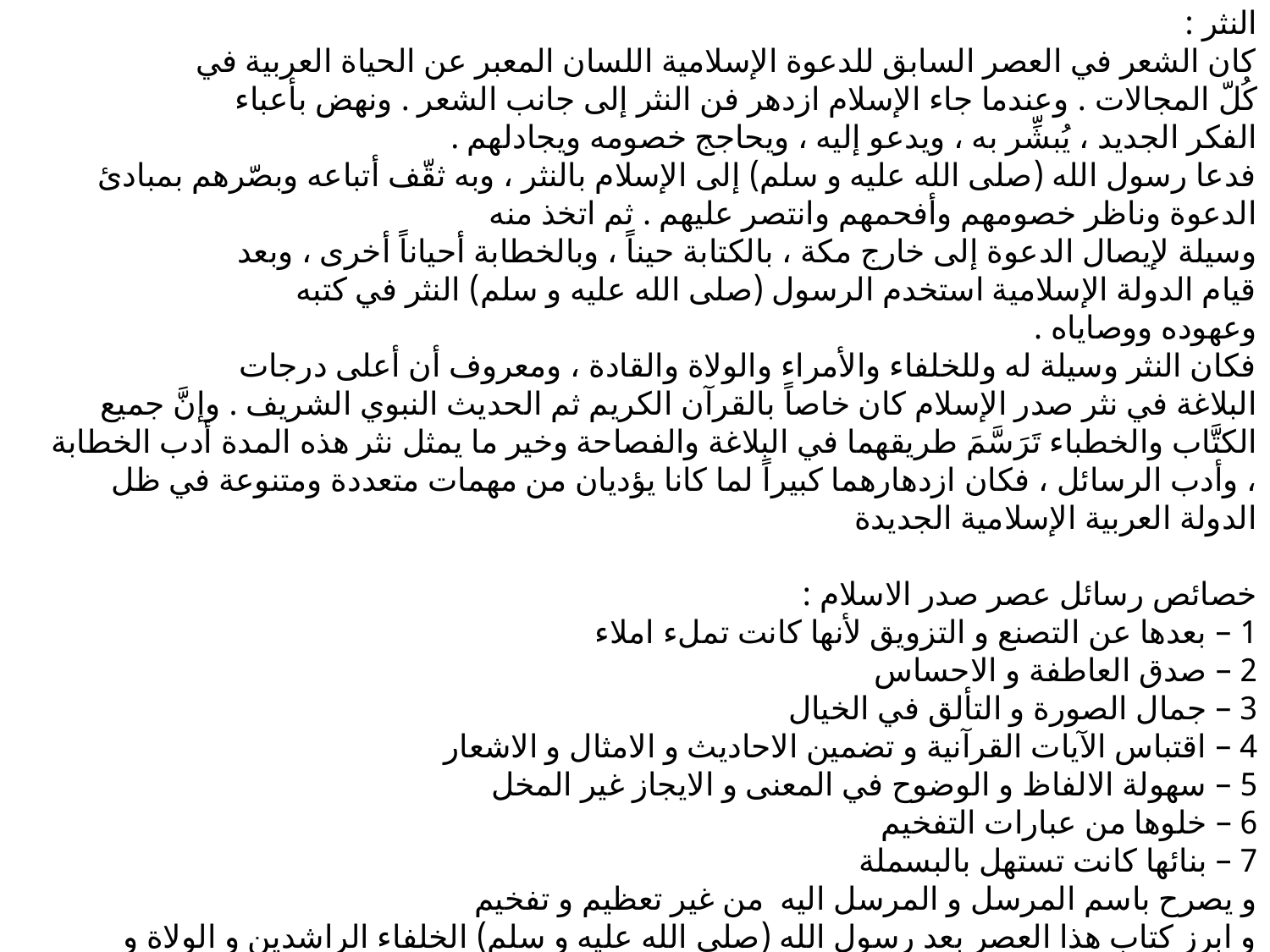

النثر :
كان الشعر في العصر السابق للدعوة الإسلامية اللسان المعبر عن الحياة العربية في
كُلّ المجالات . وعندما جاء الإسلام ازدهر فن النثر إلى جانب الشعر . ونهض بأعباء
الفكر الجديد ، يُبشِّر به ، ويدعو إليه ، ويحاجج خصومه ويجادلهم .
فدعا رسول الله (صلى الله عليه و سلم) إلى الإسلام بالنثر ، وبه ثقّف أتباعه وبصّرهم بمبادئ الدعوة وناظر خصومهم وأفحمهم وانتصر عليهم . ثم اتخذ منه
وسيلة لإيصال الدعوة إلى خارج مكة ، بالكتابة حيناً ، وبالخطابة أحياناً أخرى ، وبعد
قيام الدولة الإسلامية استخدم الرسول (صلى الله عليه و سلم) النثر في كتبه
وعهوده ووصاياه .
فكان النثر وسيلة له وللخلفاء والأمراء والولاة والقادة ، ومعروف أن أعلى درجات
البلاغة في نثر صدر الإسلام كان خاصاً بالقرآن الكريم ثم الحديث النبوي الشريف . وإنَّ جميع الكتَّاب والخطباء تَرَسَّمَ طريقهما في البلاغة والفصاحة وخير ما يمثل نثر هذه المدة أدب الخطابة ، وأدب الرسائل ، فكان ازدهارهما كبيراً لما كانا يؤديان من مهمات متعددة ومتنوعة في ظل الدولة العربية الإسلامية الجديدة

خصائص رسائل عصر صدر الاسلام :
1 – بعدها عن التصنع و التزويق لأنها كانت تملء املاء
2 – صدق العاطفة و الاحساس
3 – جمال الصورة و التألق في الخيال
4 – اقتباس الآيات القرآنية و تضمين الاحاديث و الامثال و الاشعار
5 – سهولة الالفاظ و الوضوح في المعنى و الايجاز غير المخل
6 – خلوها من عبارات التفخيم
7 – بنائها كانت تستهل بالبسملة
و يصرح باسم المرسل و المرسل اليه  من غير تعظيم و تفخيم
و ابرز كتاب هذا العصر بعد رسول الله (صلى الله عليه و سلم) الخلفاء الراشدين و الولاة و القواد كعمرو بن العاص و ابي عبيدة الجراح .